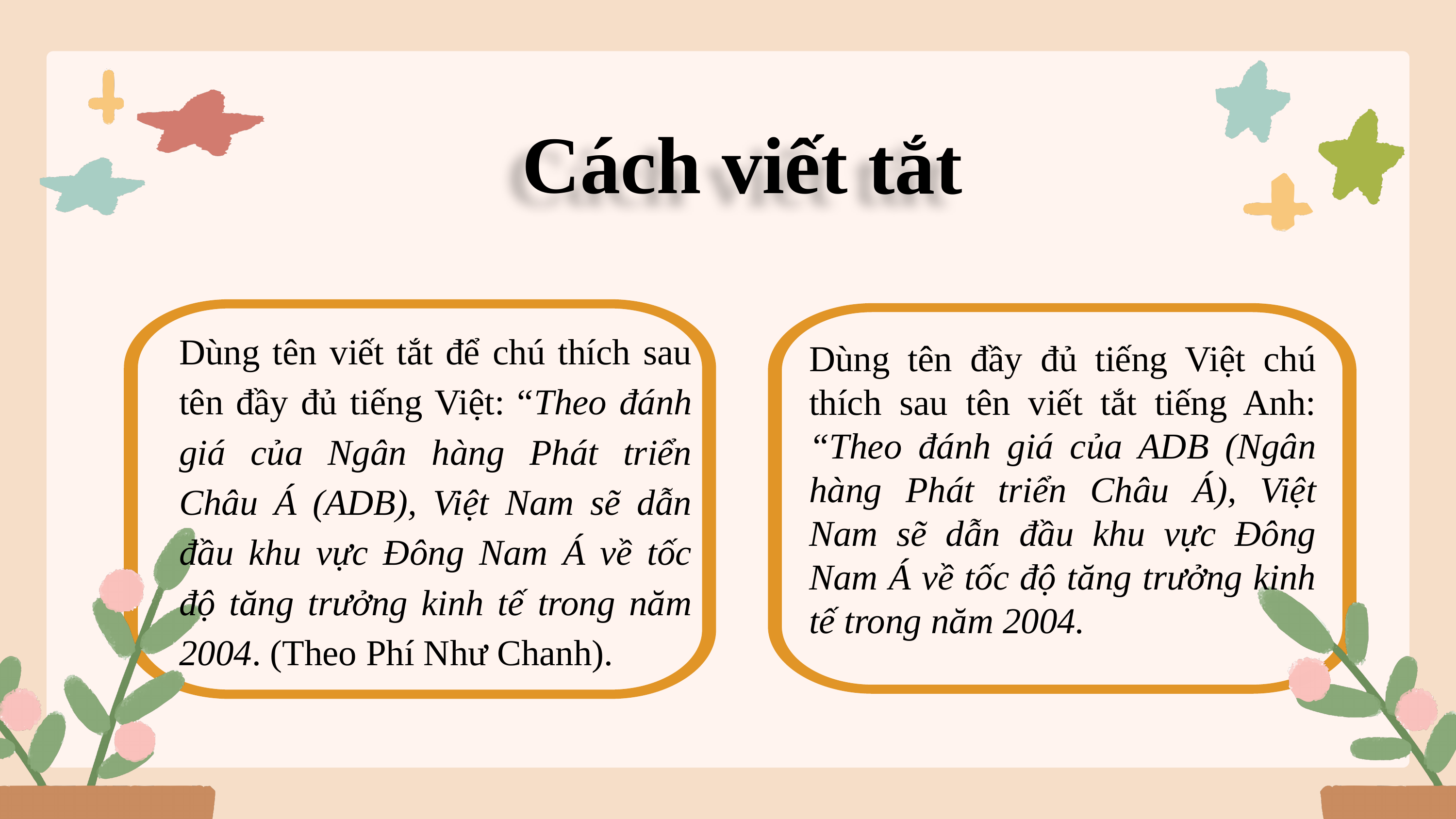

Cách viết tắt

Dùng tên viết tắt để chú thích sau tên đầy đủ tiếng Việt: “Theo đánh giá của Ngân hàng Phát triển Châu Á (ADB), Việt Nam sẽ dẫn đầu khu vực Đông Nam Á về tốc độ tăng trưởng kinh tế trong năm 2004. (Theo Phí Như Chanh).
Dùng tên đầy đủ tiếng Việt chú thích sau tên viết tắt tiếng Anh: “Theo đánh giá của ADB (Ngân hàng Phát triển Châu Á), Việt Nam sẽ dẫn đầu khu vực Đông Nam Á về tốc độ tăng trưởng kinh tế trong năm 2004.